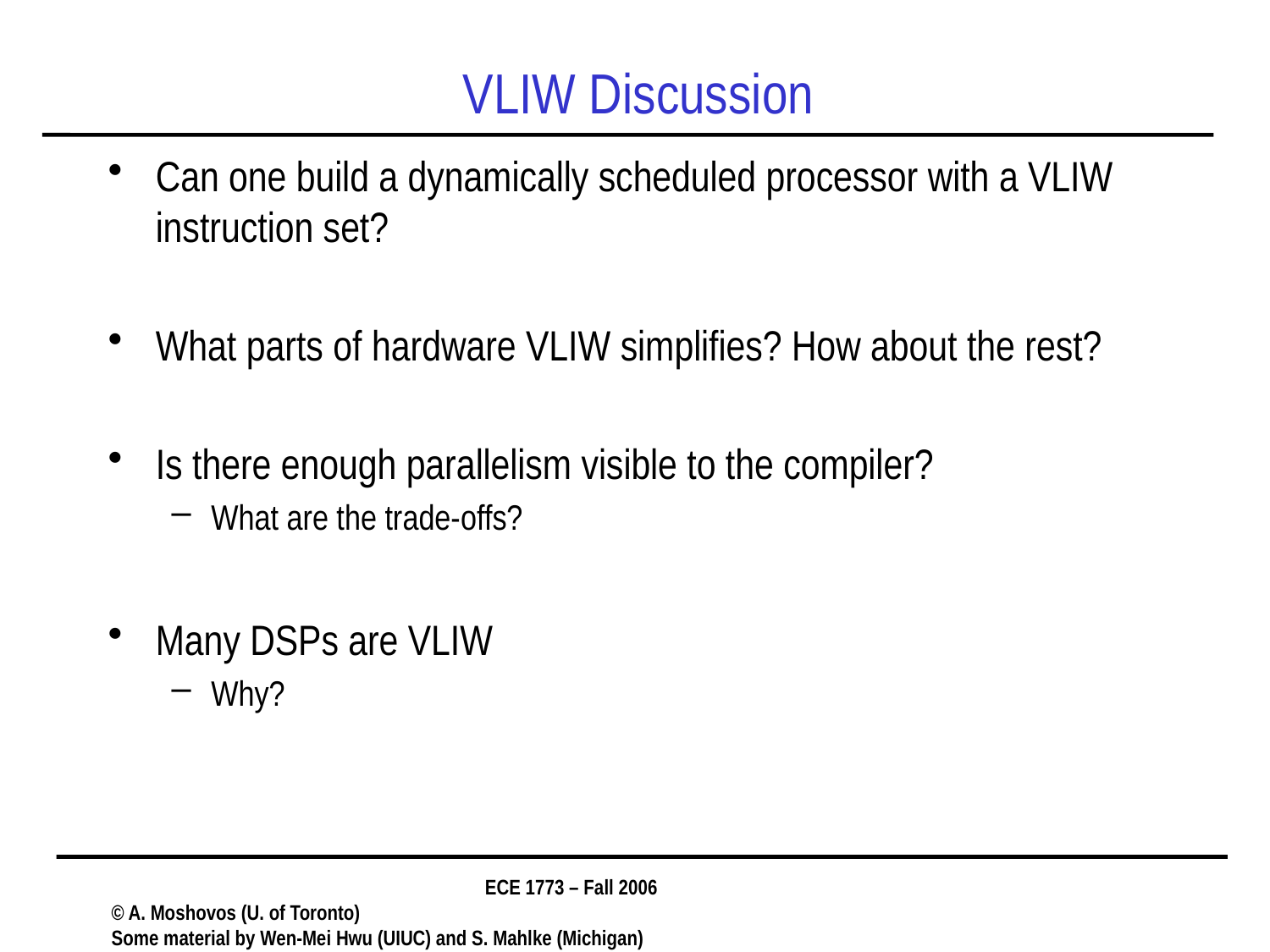

# VLIW Discussion
Can one build a dynamically scheduled processor with a VLIW instruction set?

What parts of hardware VLIW simplifies? How about the rest?

Is there enough parallelism visible to the compiler?
What are the trade-offs?

Many DSPs are VLIW
Why?
ECE 1773 – Fall 2006
© A. Moshovos (U. of Toronto)
Some material by Wen-Mei Hwu (UIUC) and S. Mahlke (Michigan)